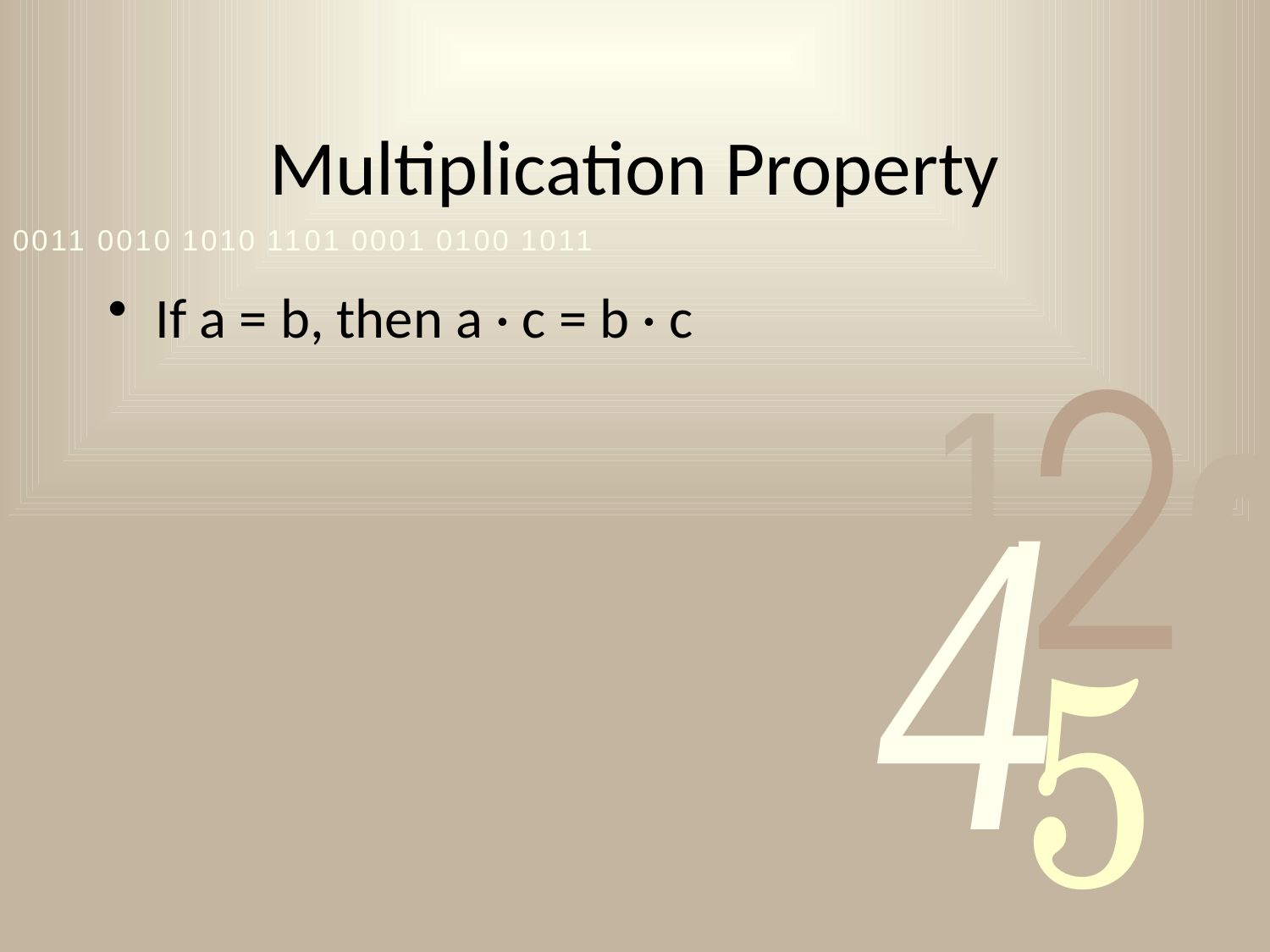

# Multiplication Property
If a = b, then a · c = b · c